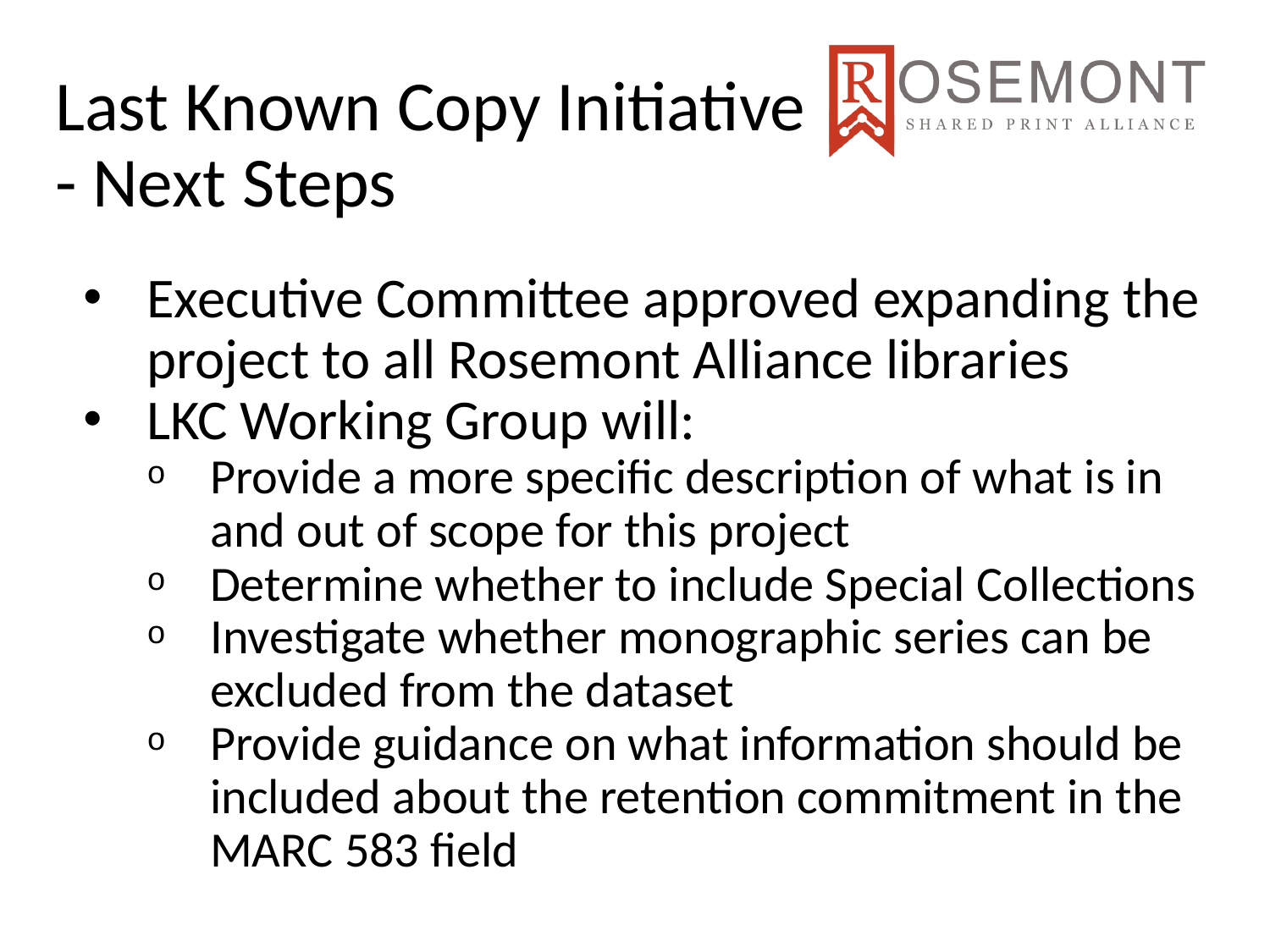

Last Known Copy Initiative
- Next Steps
Executive Committee approved expanding the project to all Rosemont Alliance libraries
LKC Working Group will:
Provide a more specific description of what is in and out of scope for this project
Determine whether to include Special Collections
Investigate whether monographic series can be excluded from the dataset
Provide guidance on what information should be included about the retention commitment in the MARC 583 field